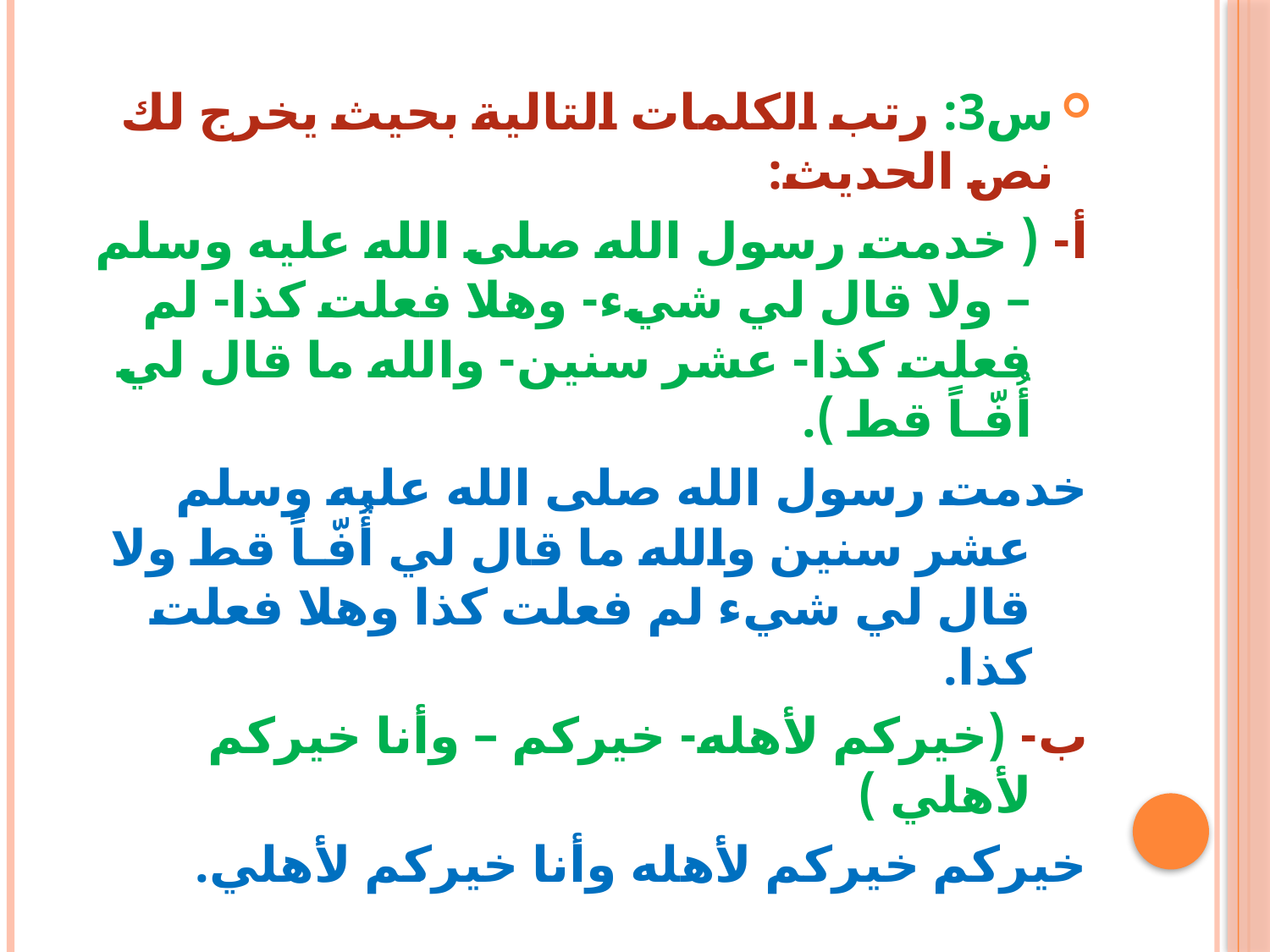

س3: رتب الكلمات التالية بحيث يخرج لك نص الحديث:
أ- ( خدمت رسول الله صلى الله عليه وسلم – ولا قال لي شيء- وهلا فعلت كذا- لم فعلت كذا- عشر سنين- والله ما قال لي أُفّـاً قط ).
خدمت رسول الله صلى الله عليه وسلم عشر سنين والله ما قال لي أُفّـاً قط ولا قال لي شيء لم فعلت كذا وهلا فعلت كذا.
ب- (خيركم لأهله- خيركم – وأنا خيركم لأهلي )
خيركم خيركم لأهله وأنا خيركم لأهلي.